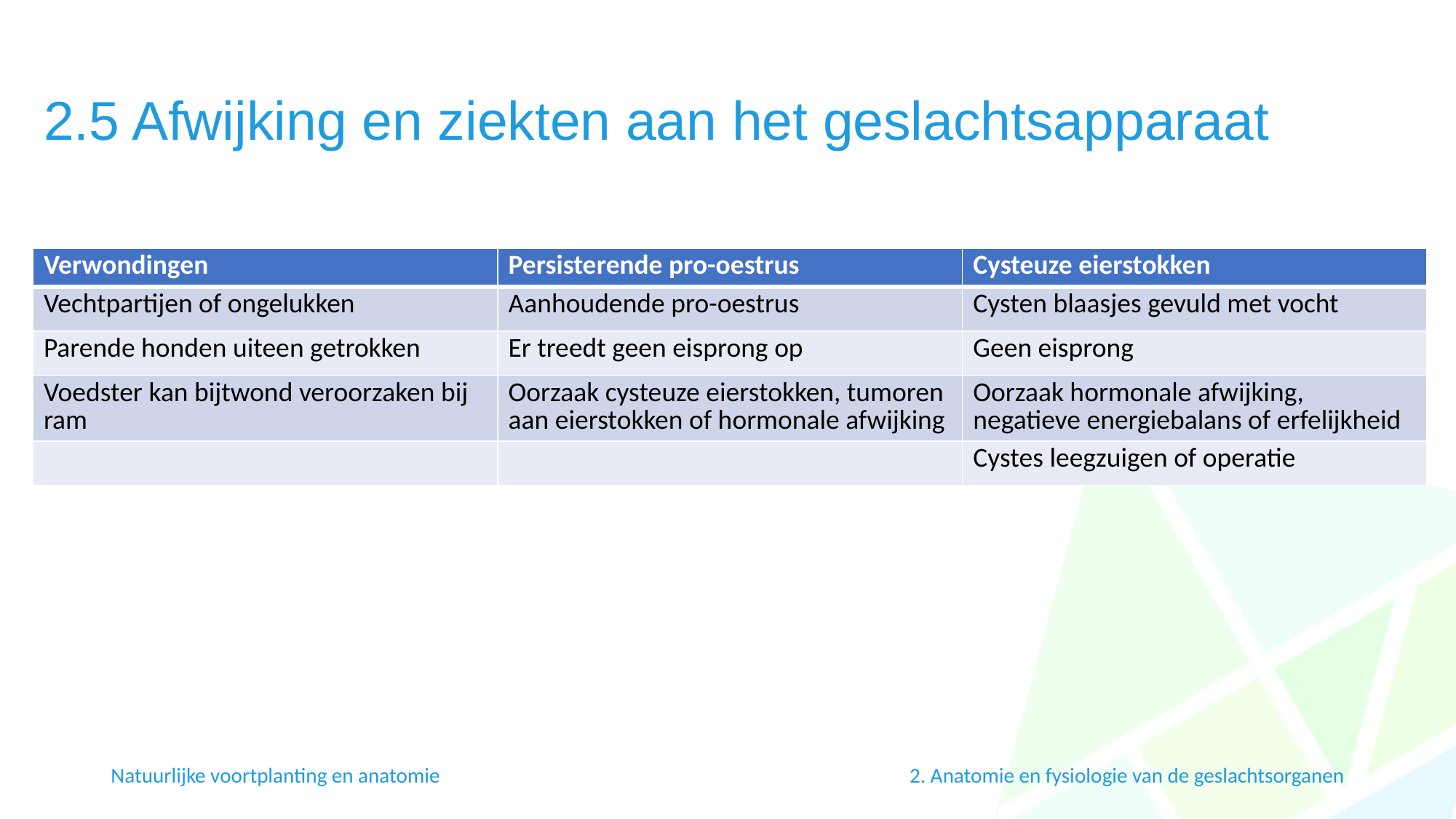

# 2.5 Afwijking en ziekten aan het geslachtsapparaat
| Verwondingen | Persisterende pro-oestrus | Cysteuze eierstokken |
| --- | --- | --- |
| Vechtpartijen of ongelukken | Aanhoudende pro-oestrus | Cysten blaasjes gevuld met vocht |
| Parende honden uiteen getrokken | Er treedt geen eisprong op | Geen eisprong |
| Voedster kan bijtwond veroorzaken bij ram | Oorzaak cysteuze eierstokken, tumoren aan eierstokken of hormonale afwijking | Oorzaak hormonale afwijking, negatieve energiebalans of erfelijkheid |
|  |  | Cystes leegzuigen of operatie |
Natuurlijke voortplanting en anatomie
2. Anatomie en fysiologie van de geslachtsorganen